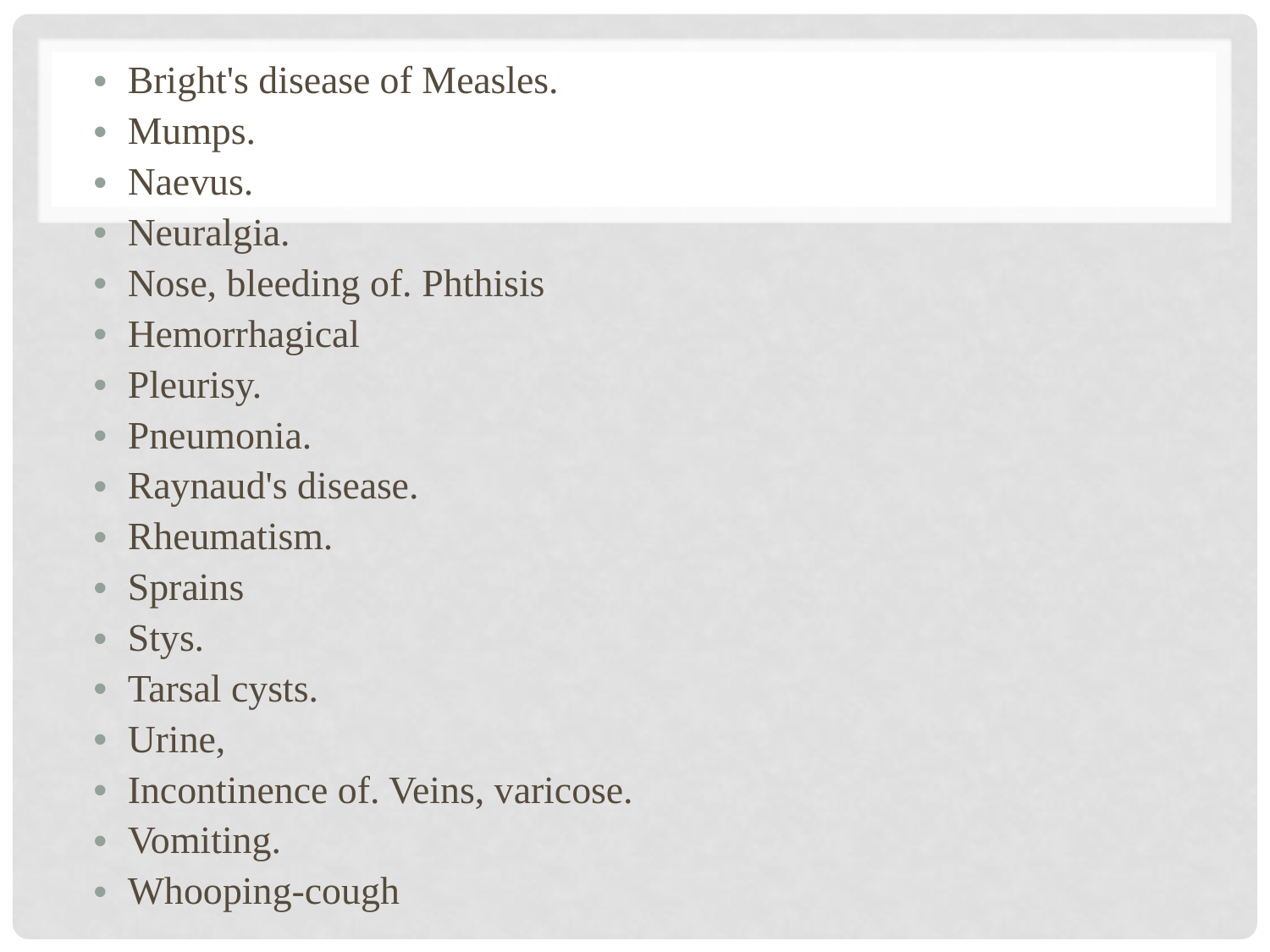

Bright's disease of Measles.
Mumps.
Naevus.
Neuralgia.
Nose, bleeding of. Phthisis
Hemorrhagical
Pleurisy.
Pneumonia.
Raynaud's disease.
Rheumatism.
Sprains
Stys.
Tarsal cysts.
Urine,
Incontinence of. Veins, varicose.
Vomiting.
Whooping-cough

#